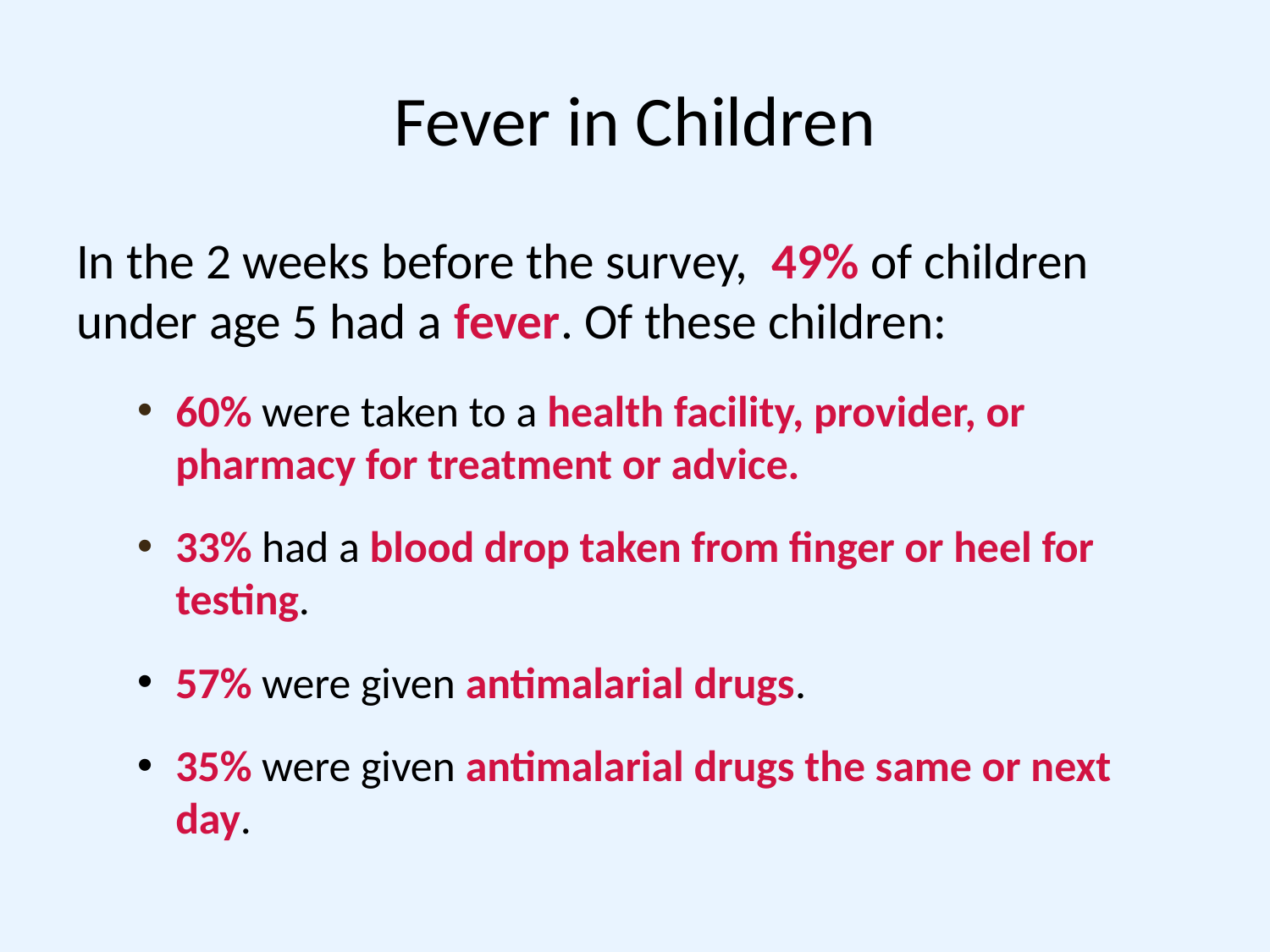

# Fever in Children
In the 2 weeks before the survey,  49% of children under age 5 had a fever. Of these children:
60% were taken to a health facility, provider, or pharmacy for treatment or advice.
33% had a blood drop taken from finger or heel for testing.
57% were given antimalarial drugs.
35% were given antimalarial drugs the same or next day.